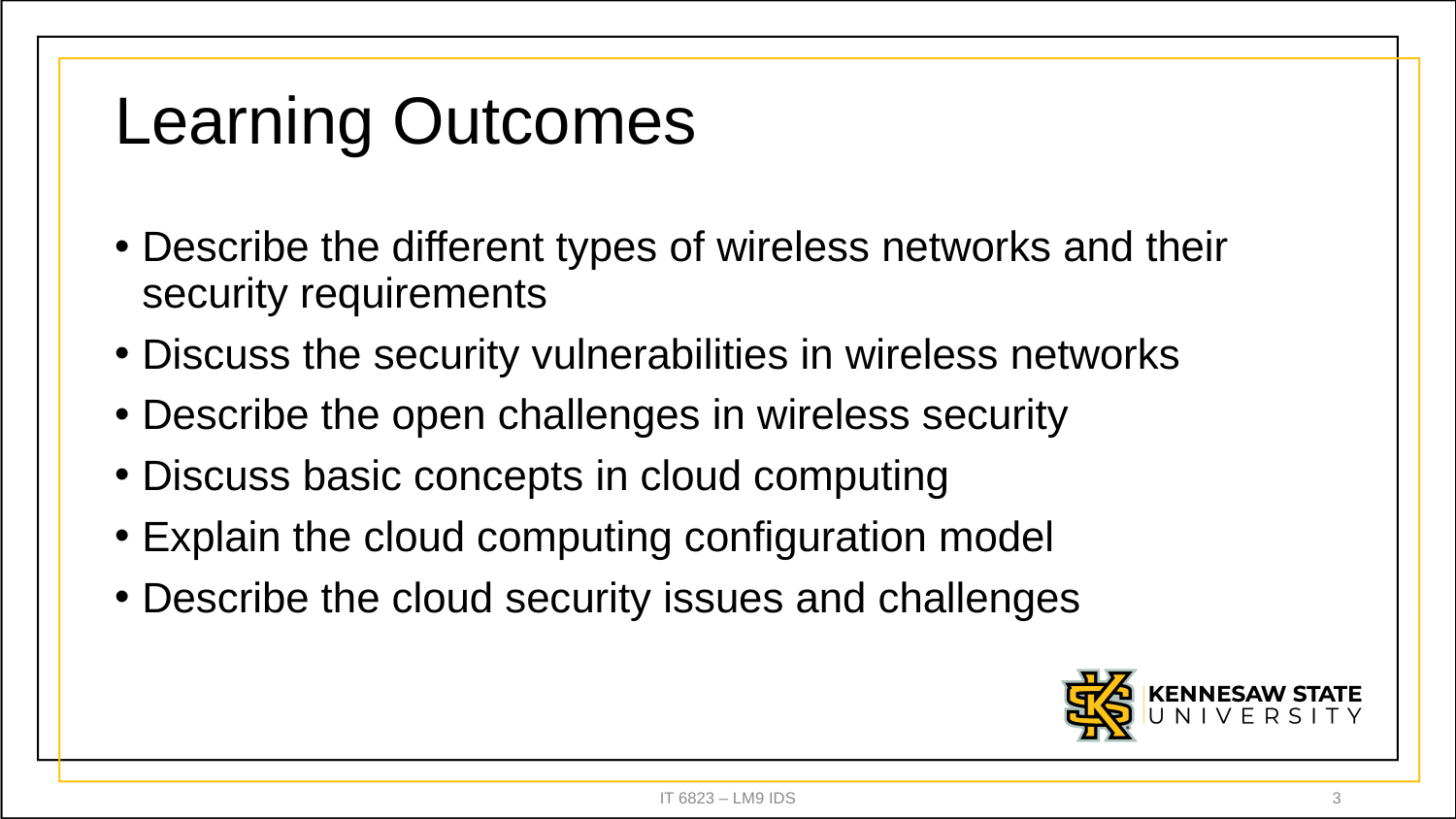

# Learning Outcomes
Describe the different types of wireless networks and their security requirements
Discuss the security vulnerabilities in wireless networks
Describe the open challenges in wireless security
Discuss basic concepts in cloud computing
Explain the cloud computing configuration model
Describe the cloud security issues and challenges

IT 6823 – LM9 IDS
3